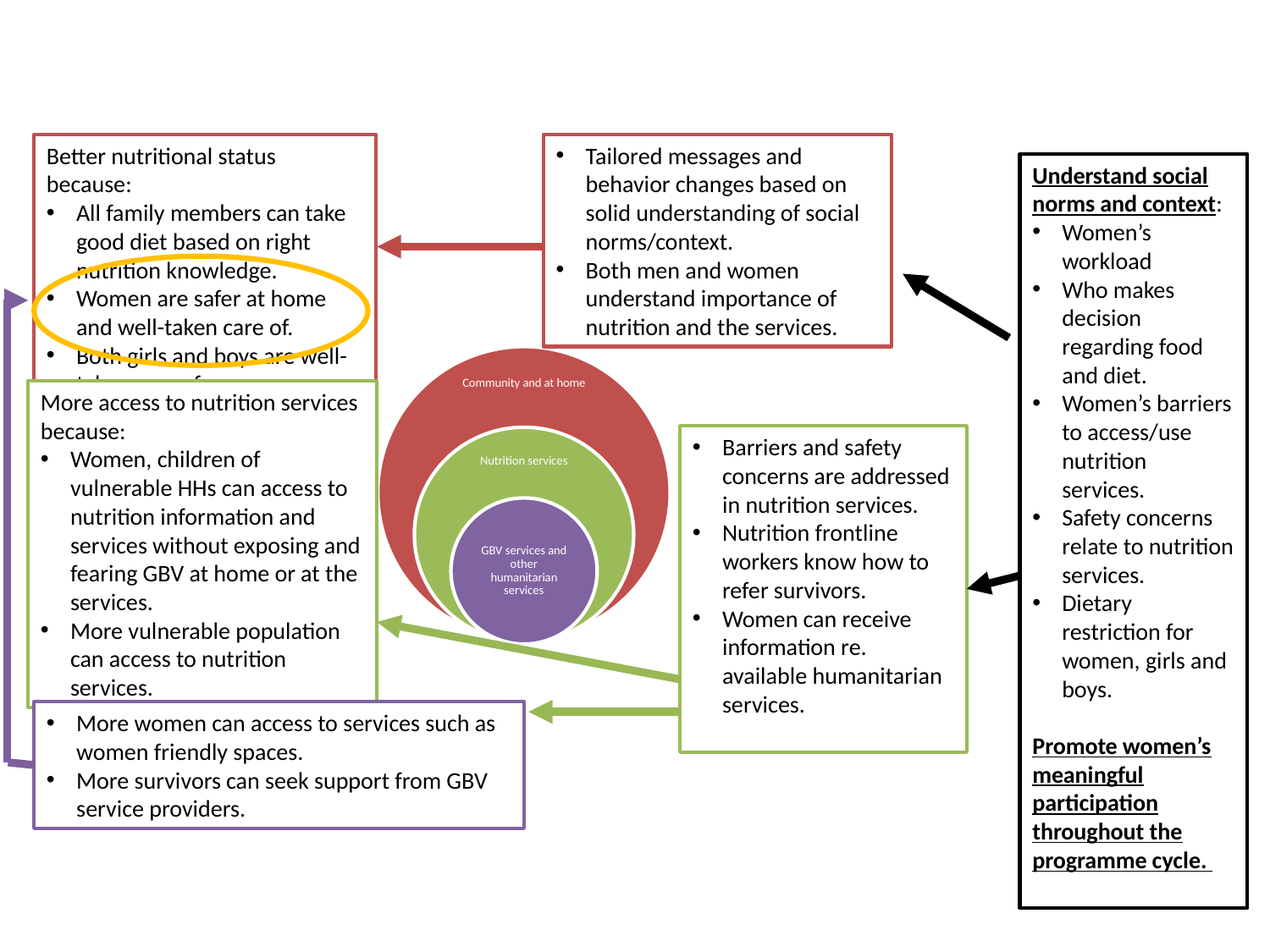

Better nutritional status because:
All family members can take good diet based on right nutrition knowledge.
Women are safer at home and well-taken care of.
Both girls and boys are well-taken care of.
Tailored messages and behavior changes based on solid understanding of social norms/context.
Both men and women understand importance of nutrition and the services.
Understand social norms and context:
Women’s workload
Who makes decision regarding food and diet.
Women’s barriers to access/use nutrition services.
Safety concerns relate to nutrition services.
Dietary restriction for women, girls and boys.

Promote women’s meaningful participation throughout the programme cycle.

Community and at home
Nutrition services
GBV services and other humanitarian services
More access to nutrition services because:
Women, children of vulnerable HHs can access to nutrition information and services without exposing and fearing GBV at home or at the services.
More vulnerable population can access to nutrition services.
Barriers and safety concerns are addressed in nutrition services.
Nutrition frontline workers know how to refer survivors.
Women can receive information re. available humanitarian services.

More women can access to services such as women friendly spaces.
More survivors can seek support from GBV service providers.